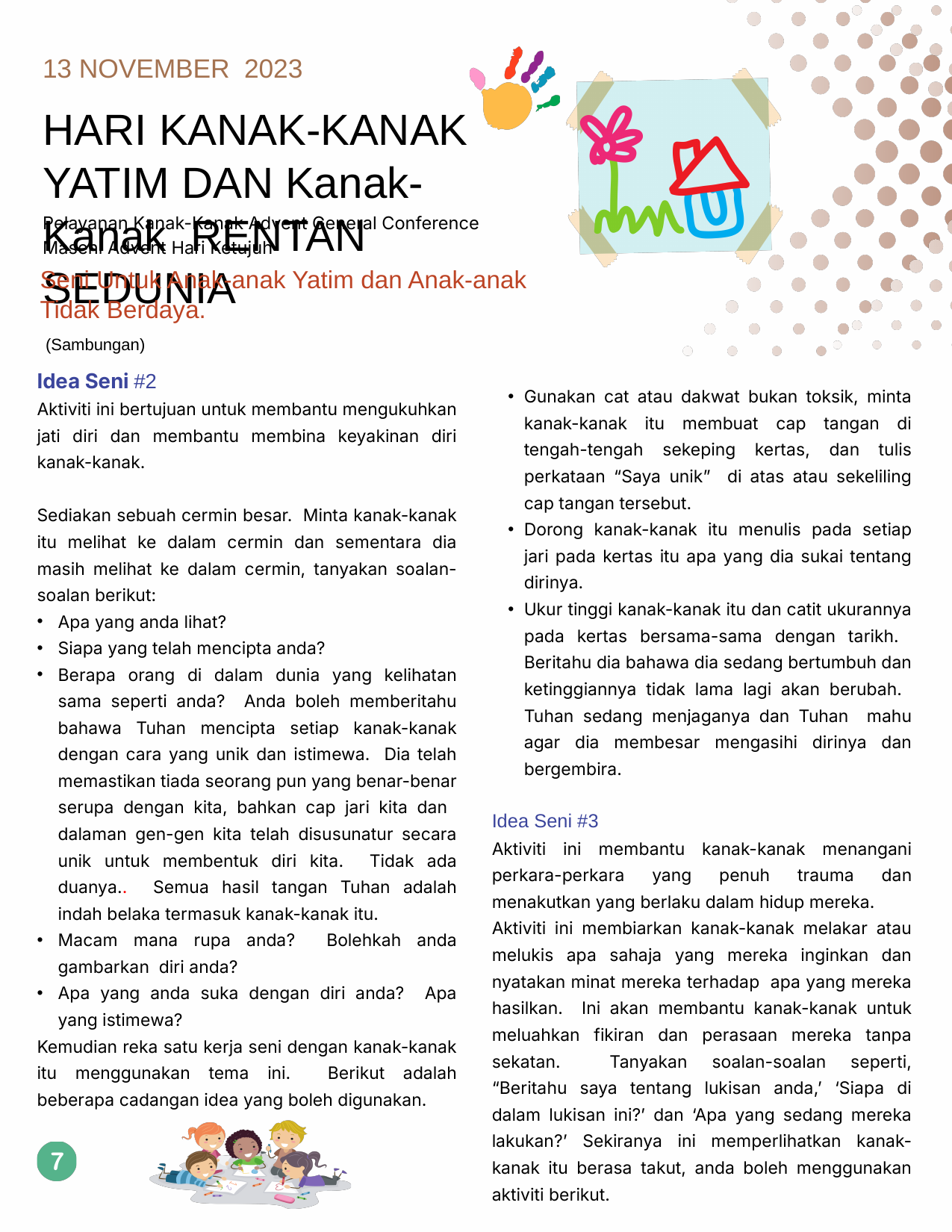

13 NOVEMBER  2023

HARI KANAK-KANAK YATIM DAN Kanak-Kanak  RENTAN SEDUNIA
Pelayanan Kanak-Kanak Advent General Conference Masehi Advent Hari Ketujuh
Seni Untuk Anak-anak Yatim dan Anak-anak Tidak Berdaya.
(Sambungan)
Idea Seni #2
Aktiviti ini bertujuan untuk membantu mengukuhkan jati diri dan membantu membina keyakinan diri kanak-kanak.

Sediakan sebuah cermin besar.  Minta kanak-kanak itu melihat ke dalam cermin dan sementara dia masih melihat ke dalam cermin, tanyakan soalan-soalan berikut:
Apa yang anda lihat?
Siapa yang telah mencipta anda?
Berapa orang di dalam dunia yang kelihatan sama seperti anda?  Anda boleh memberitahu bahawa Tuhan mencipta setiap kanak-kanak dengan cara yang unik dan istimewa.  Dia telah memastikan tiada seorang pun yang benar-benar serupa dengan kita, bahkan cap jari kita dan  dalaman gen-gen kita telah disusunatur secara unik untuk membentuk diri kita.  Tidak ada duanya..  Semua hasil tangan Tuhan adalah indah belaka termasuk kanak-kanak itu.
Macam mana rupa anda?  Bolehkah anda gambarkan  diri anda?
Apa yang anda suka dengan diri anda?  Apa yang istimewa?
Kemudian reka satu kerja seni dengan kanak-kanak itu menggunakan tema ini.  Berikut adalah beberapa cadangan idea yang boleh digunakan.

Gunakan cat atau dakwat bukan toksik, minta kanak-kanak itu membuat cap tangan di tengah-tengah sekeping kertas, dan tulis perkataan “Saya unik”  di atas atau sekeliling cap tangan tersebut.
Dorong kanak-kanak itu menulis pada setiap jari pada kertas itu apa yang dia sukai tentang dirinya.
Ukur tinggi kanak-kanak itu dan catit ukurannya pada kertas bersama-sama dengan tarikh.  Beritahu dia bahawa dia sedang bertumbuh dan ketinggiannya tidak lama lagi akan berubah.  Tuhan sedang menjaganya dan Tuhan  mahu agar dia membesar mengasihi dirinya dan bergembira.

Idea Seni #3
Aktiviti ini membantu kanak-kanak menangani perkara-perkara yang penuh trauma dan menakutkan yang berlaku dalam hidup mereka.
Aktiviti ini membiarkan kanak-kanak melakar atau melukis apa sahaja yang mereka inginkan dan nyatakan minat mereka terhadap  apa yang mereka hasilkan.  Ini akan membantu kanak-kanak untuk meluahkan fikiran dan perasaan mereka tanpa sekatan.  Tanyakan soalan-soalan seperti, “Beritahu saya tentang lukisan anda,’ ‘Siapa di dalam lukisan ini?’ dan ‘Apa yang sedang mereka lakukan?’ Sekiranya ini memperlihatkan kanak-kanak itu berasa takut, anda boleh menggunakan aktiviti berikut.